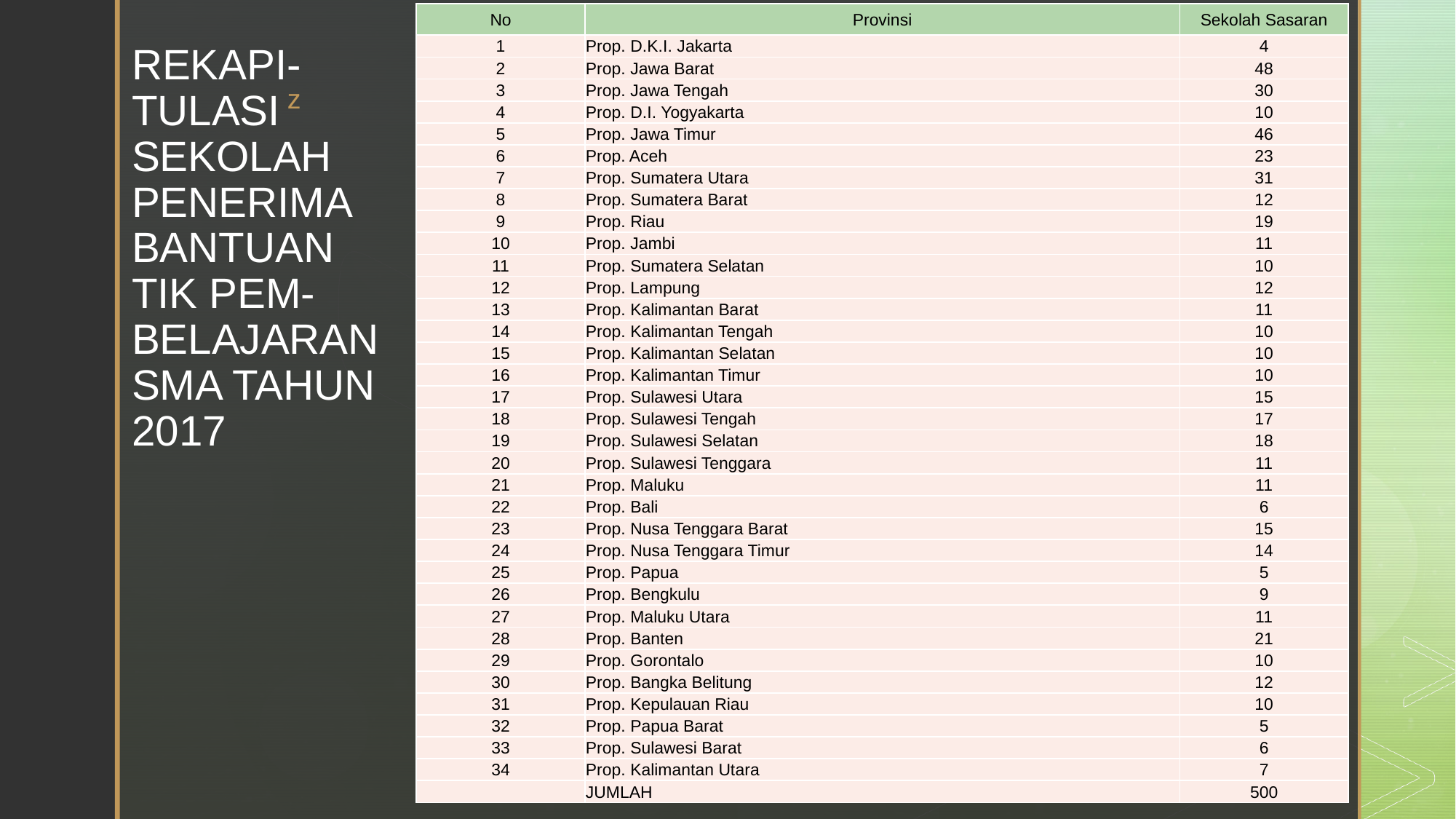

| No | Provinsi | Sekolah Sasaran |
| --- | --- | --- |
| 1 | Prop. D.K.I. Jakarta | 4 |
| 2 | Prop. Jawa Barat | 48 |
| 3 | Prop. Jawa Tengah | 30 |
| 4 | Prop. D.I. Yogyakarta | 10 |
| 5 | Prop. Jawa Timur | 46 |
| 6 | Prop. Aceh | 23 |
| 7 | Prop. Sumatera Utara | 31 |
| 8 | Prop. Sumatera Barat | 12 |
| 9 | Prop. Riau | 19 |
| 10 | Prop. Jambi | 11 |
| 11 | Prop. Sumatera Selatan | 10 |
| 12 | Prop. Lampung | 12 |
| 13 | Prop. Kalimantan Barat | 11 |
| 14 | Prop. Kalimantan Tengah | 10 |
| 15 | Prop. Kalimantan Selatan | 10 |
| 16 | Prop. Kalimantan Timur | 10 |
| 17 | Prop. Sulawesi Utara | 15 |
| 18 | Prop. Sulawesi Tengah | 17 |
| 19 | Prop. Sulawesi Selatan | 18 |
| 20 | Prop. Sulawesi Tenggara | 11 |
| 21 | Prop. Maluku | 11 |
| 22 | Prop. Bali | 6 |
| 23 | Prop. Nusa Tenggara Barat | 15 |
| 24 | Prop. Nusa Tenggara Timur | 14 |
| 25 | Prop. Papua | 5 |
| 26 | Prop. Bengkulu | 9 |
| 27 | Prop. Maluku Utara | 11 |
| 28 | Prop. Banten | 21 |
| 29 | Prop. Gorontalo | 10 |
| 30 | Prop. Bangka Belitung | 12 |
| 31 | Prop. Kepulauan Riau | 10 |
| 32 | Prop. Papua Barat | 5 |
| 33 | Prop. Sulawesi Barat | 6 |
| 34 | Prop. Kalimantan Utara | 7 |
|  | JUMLAH | 500 |
# REKAPI-TULASI SEKOLAH PENERIMA BANTUAN TIK PEM-BELAJARAN SMA TAHUN 2017